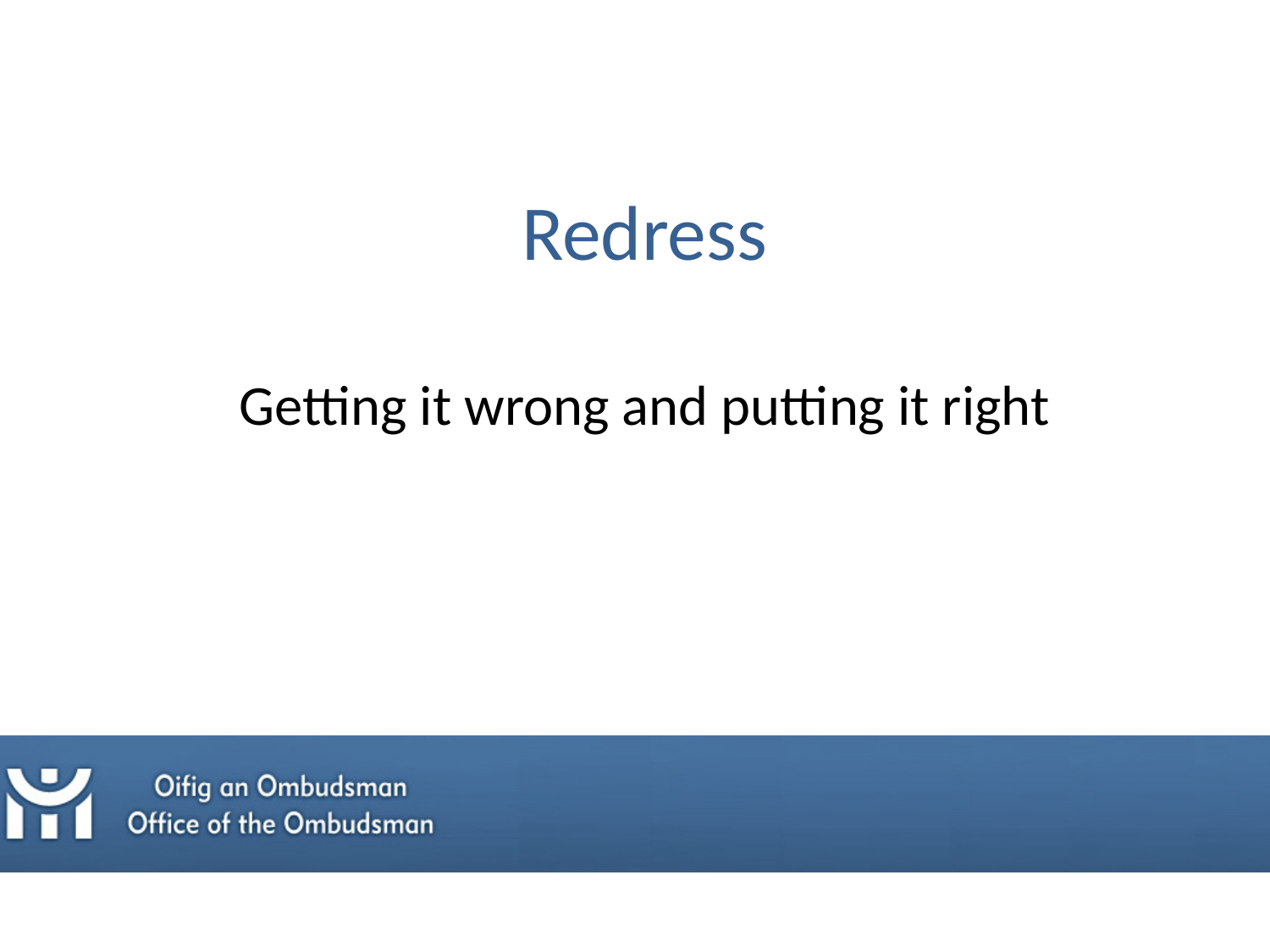

Redress

Getting it wrong and putting it right